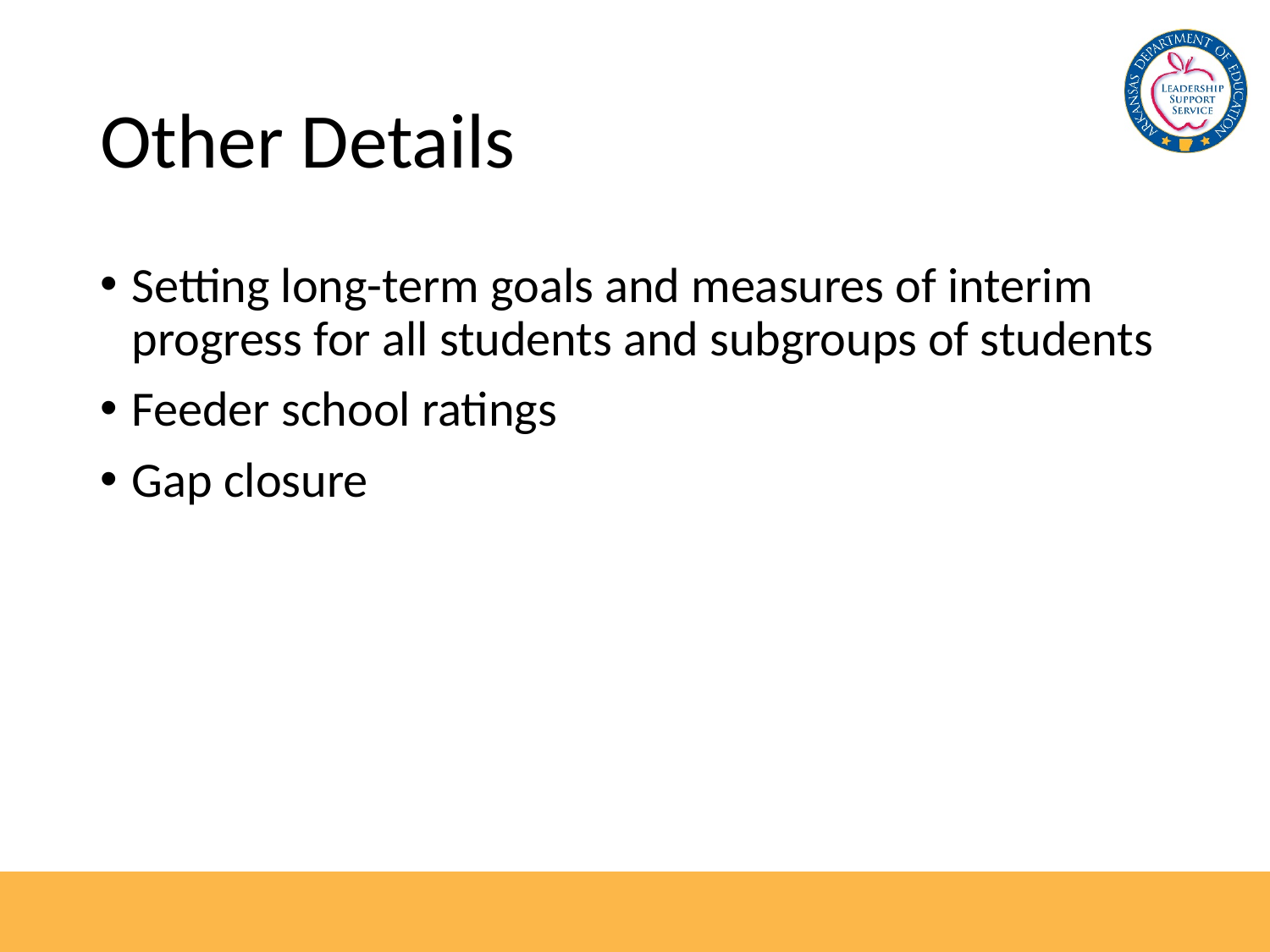

# Other Details
Setting long-term goals and measures of interim progress for all students and subgroups of students
Feeder school ratings
Gap closure